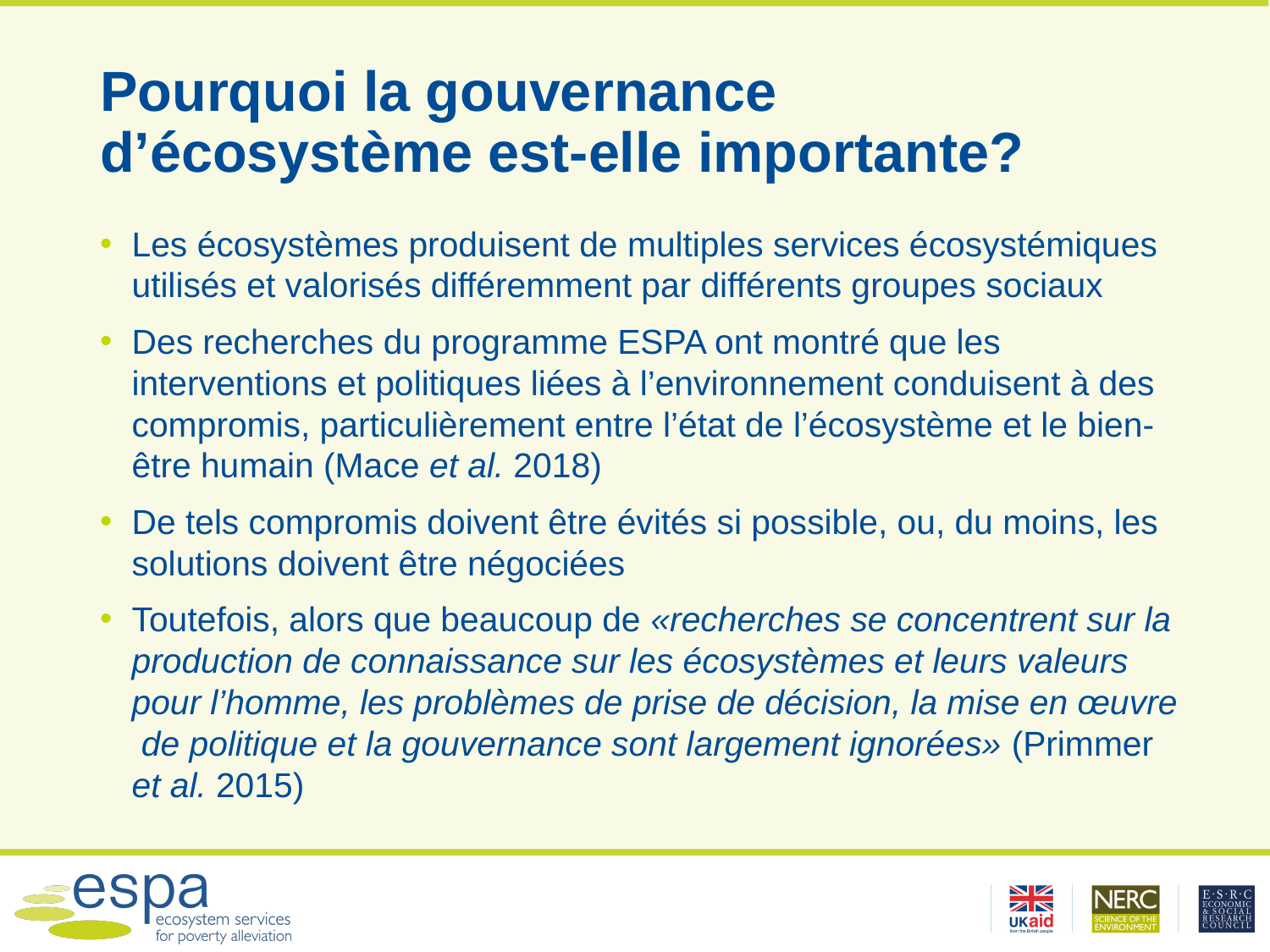

# Pourquoi la gouvernance d’écosystème est-elle importante?
Les écosystèmes produisent de multiples services écosystémiques utilisés et valorisés différemment par différents groupes sociaux
Des recherches du programme ESPA ont montré que les interventions et politiques liées à l’environnement conduisent à des compromis, particulièrement entre l’état de l’écosystème et le bien-être humain (Mace et al. 2018)
De tels compromis doivent être évités si possible, ou, du moins, les solutions doivent être négociées
Toutefois, alors que beaucoup de «recherches se concentrent sur la production de connaissance sur les écosystèmes et leurs valeurs pour l’homme, les problèmes de prise de décision, la mise en œuvre  de politique et la gouvernance sont largement ignorées» (Primmer et al. 2015)